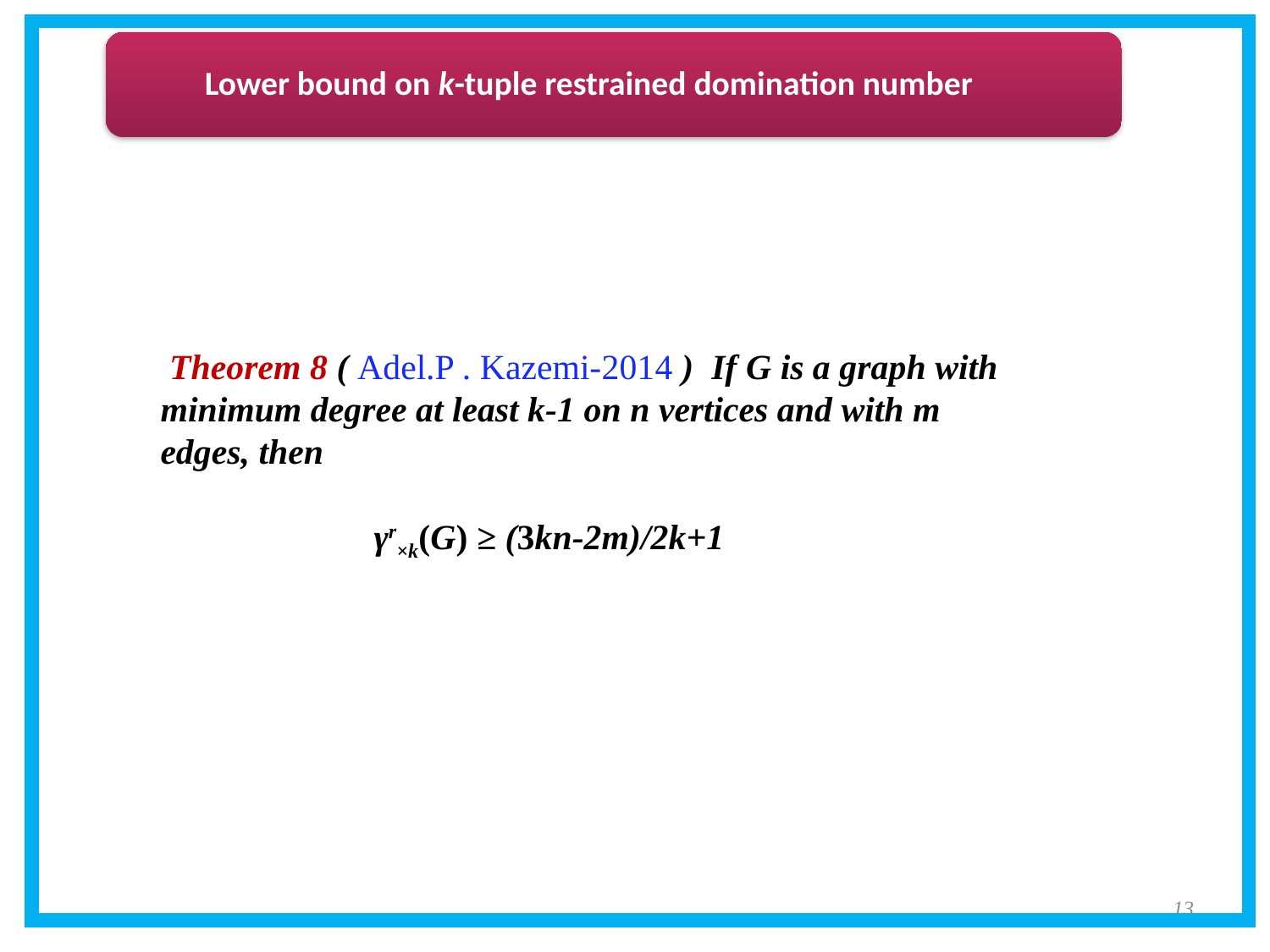

Lower bound on k-tuple restrained domination number
 Theorem 8 ( Adel.P . Kazemi-2014 )  If G is a graph with minimum degree at least k-1 on n vertices and with m edges, then

                        γr×k(G) ≥ (3kn-2m)/2k+1

13